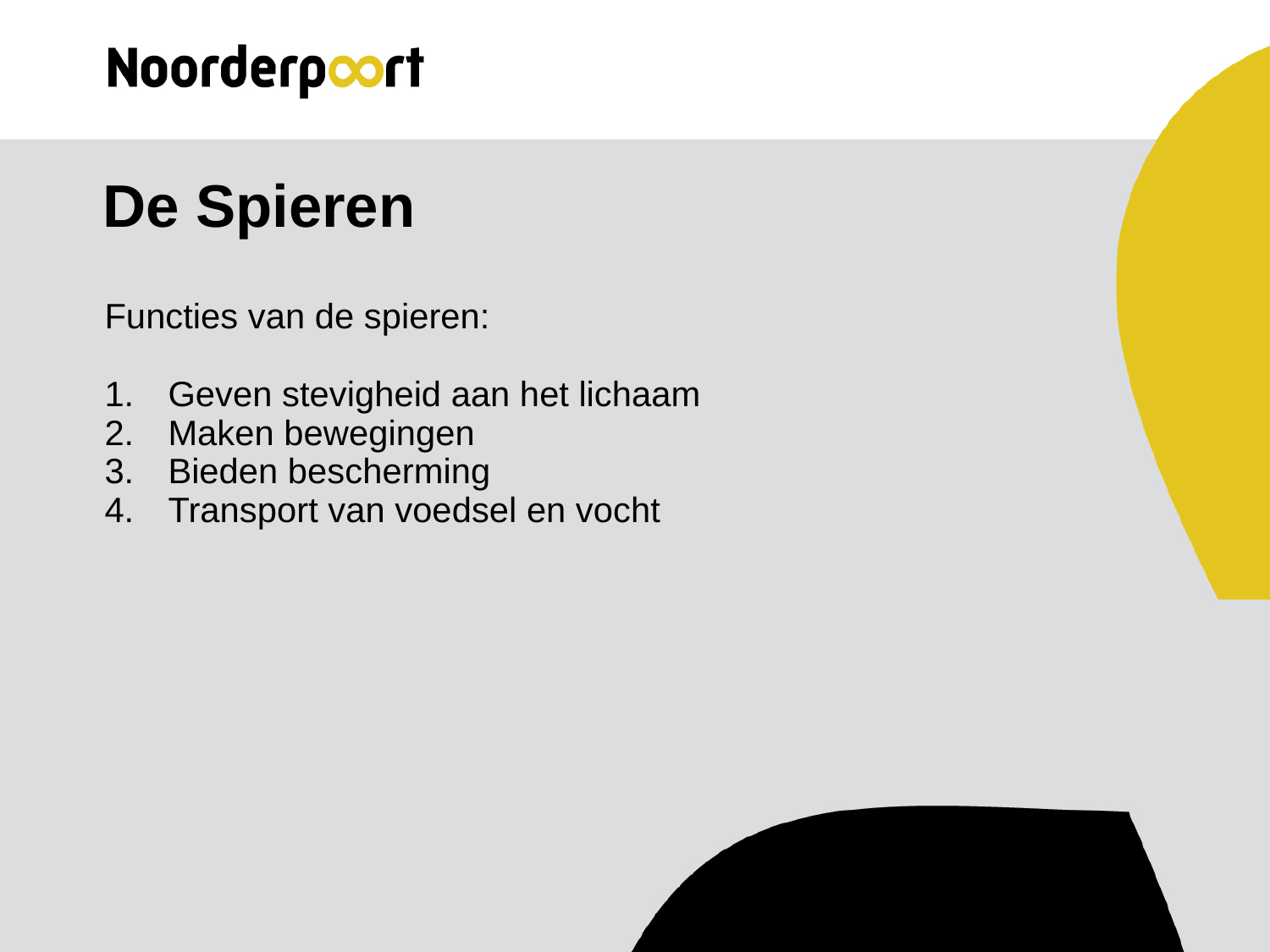

# De Spieren
Functies van de spieren:

Geven stevigheid aan het lichaam
Maken bewegingen
Bieden bescherming
Transport van voedsel en vocht